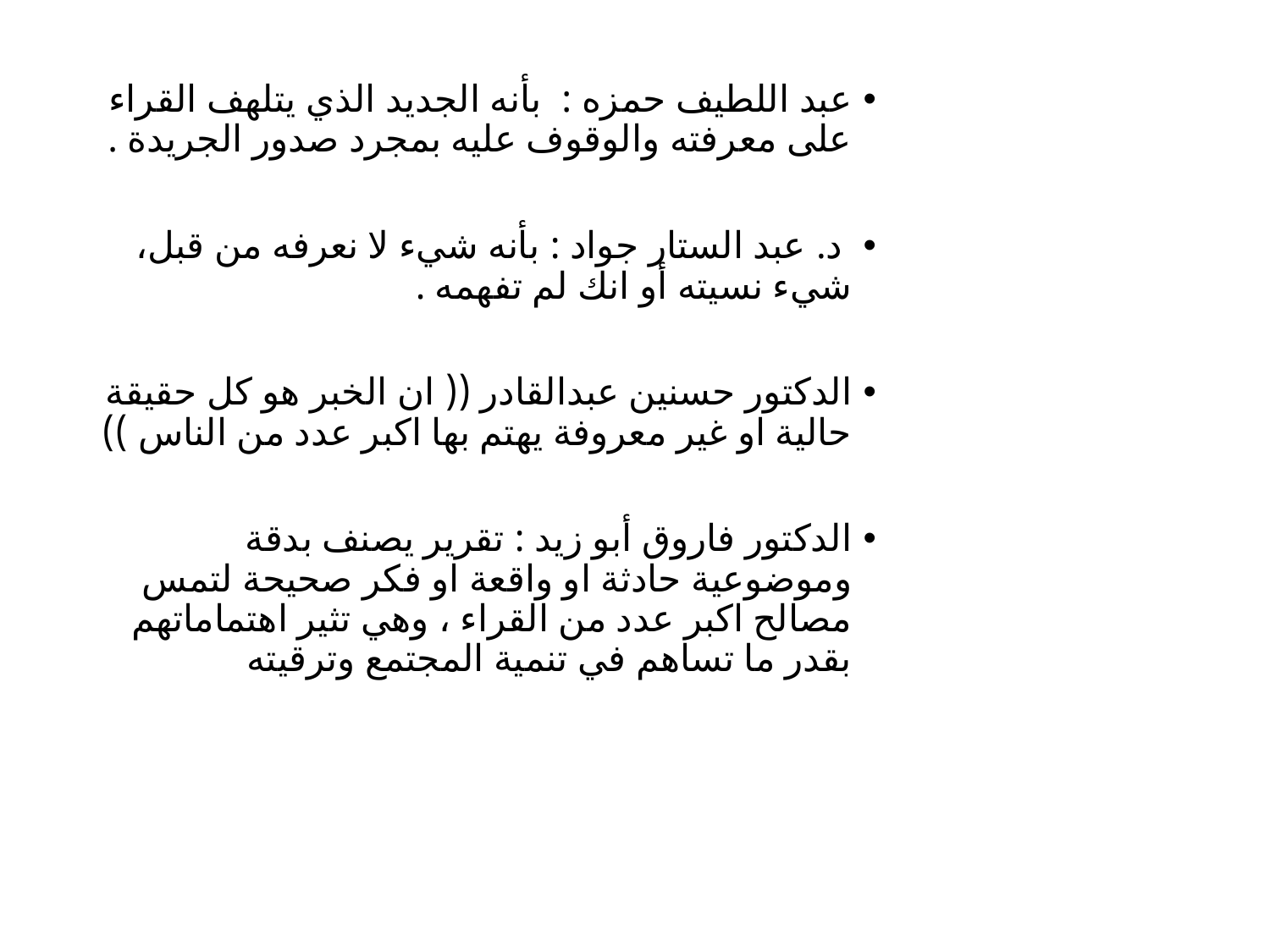

عبد اللطيف حمزه :  بأنه الجديد الذي يتلهف القراء على معرفته والوقوف عليه بمجرد صدور الجريدة .

 د. عبد الستار جواد : بأنه شيء لا نعرفه من قبل، شيء نسيته أو انك لم تفهمه .

الدكتور حسنين عبدالقادر (( ان الخبر هو كل حقيقة حالية او غير معروفة يهتم بها اكبر عدد من الناس ))

الدكتور فاروق أبو زيد : تقرير يصنف بدقة وموضوعية حادثة او واقعة او فكر صحيحة لتمس مصالح اكبر عدد من القراء ، وهي تثير اهتماماتهم بقدر ما تساهم في تنمية المجتمع وترقيته